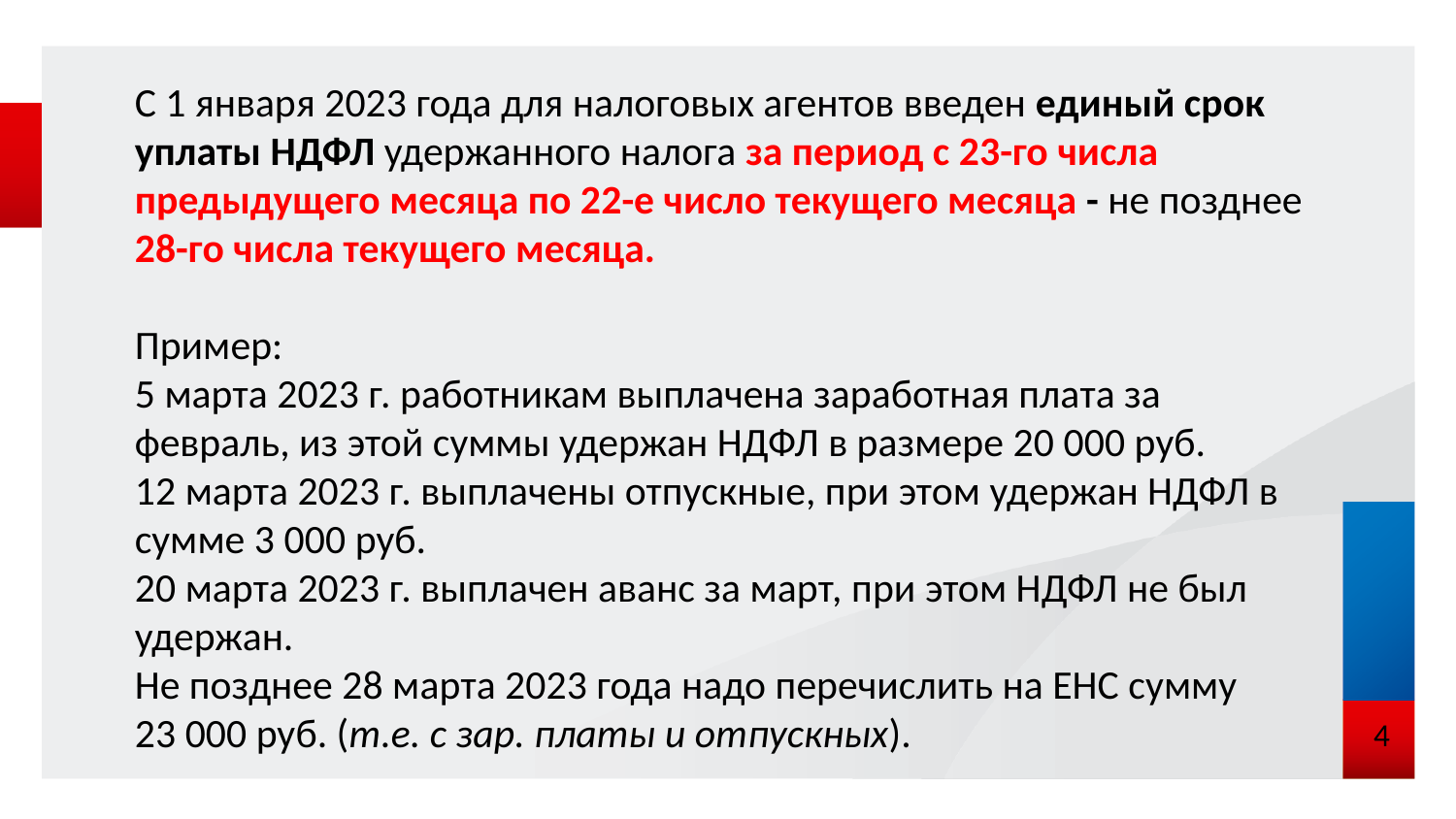

С 1 января 2023 года для налоговых агентов введен единый срок уплаты НДФЛ удержанного налога за период с 23-го числа предыдущего месяца по 22-е число текущего месяца - не позднее 28-го числа текущего месяца.

Пример:
5 марта 2023 г. работникам выплачена заработная плата за февраль, из этой суммы удержан НДФЛ в размере 20 000 руб.
12 марта 2023 г. выплачены отпускные, при этом удержан НДФЛ в сумме 3 000 руб.
20 марта 2023 г. выплачен аванс за март, при этом НДФЛ не был удержан.
Не позднее 28 марта 2023 года надо перечислить на ЕНС сумму    23 000 руб. (т.е. с зар. платы и отпускных).
 4